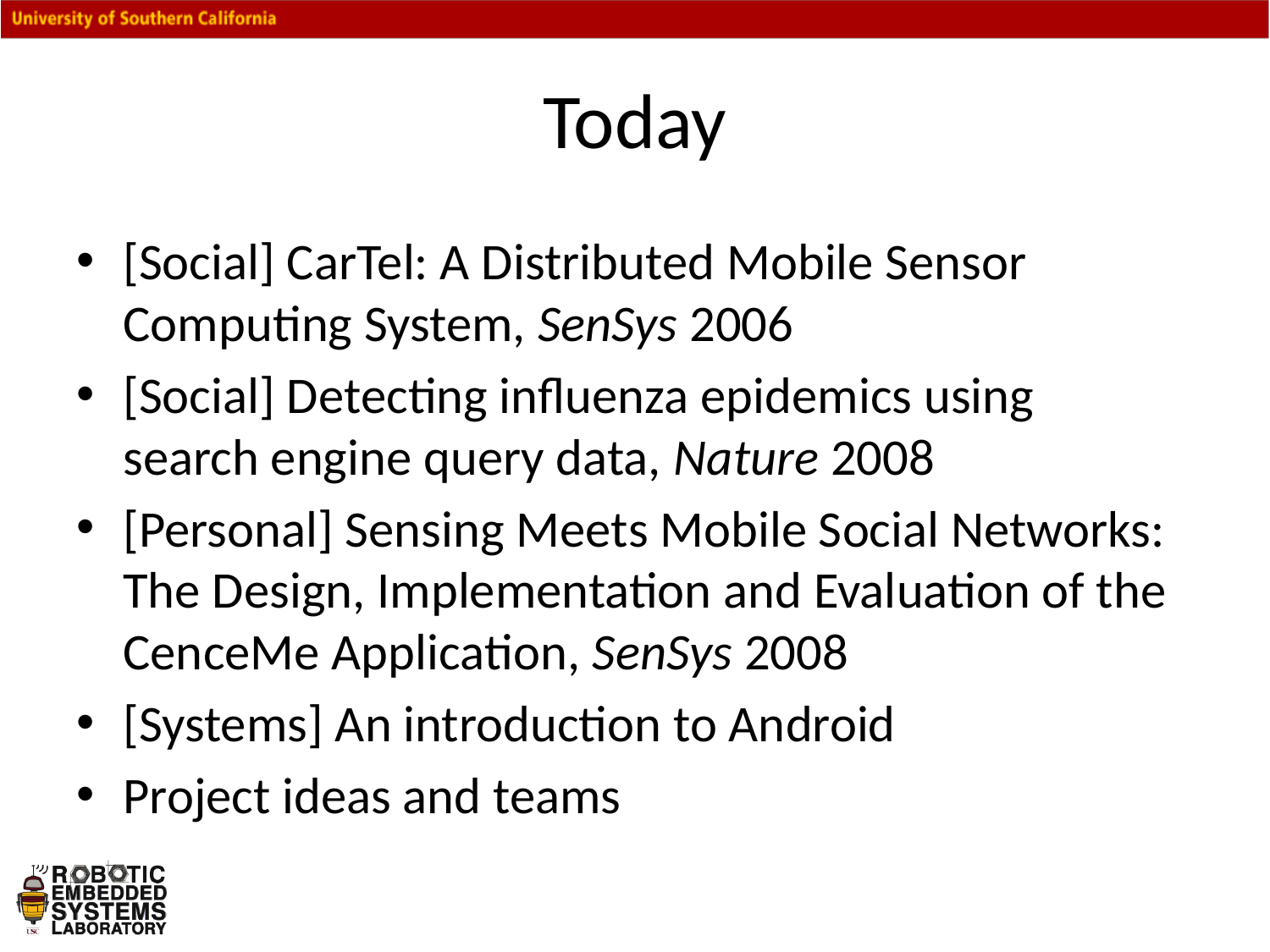

# Today
[Social] CarTel: A Distributed Mobile Sensor Computing System, SenSys 2006
[Social] Detecting influenza epidemics using search engine query data, Nature 2008
[Personal] Sensing Meets Mobile Social Networks: The Design, Implementation and Evaluation of the CenceMe Application, SenSys 2008
[Systems] An introduction to Android
Project ideas and teams